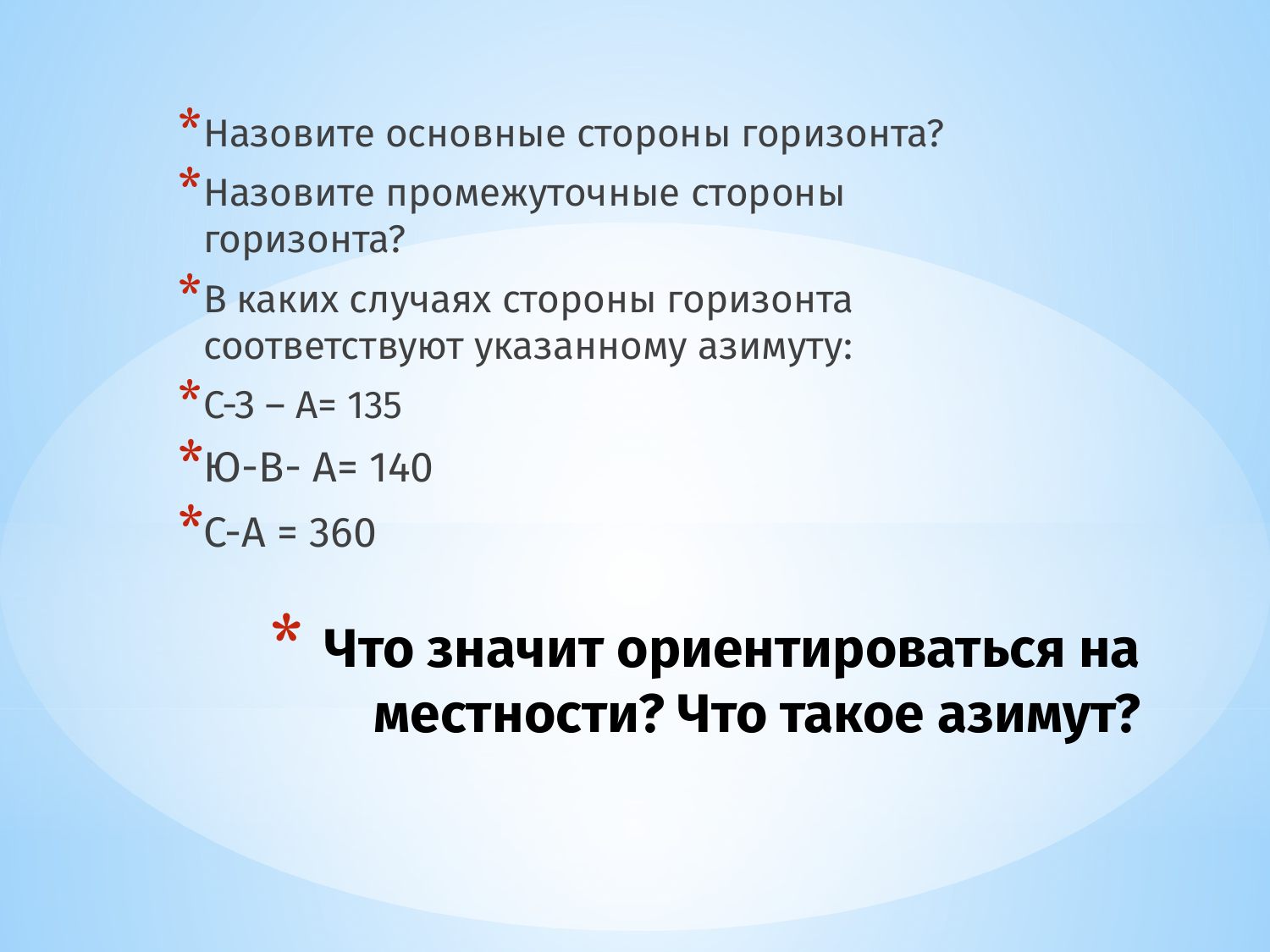

Назовите основные стороны горизонта?
Назовите промежуточные стороны горизонта?
В каких случаях стороны горизонта соответствуют указанному азимуту:
С-З – А= 135
Ю-В- А= 140
С-А = 360
# Что значит ориентироваться на местности? Что такое азимут?